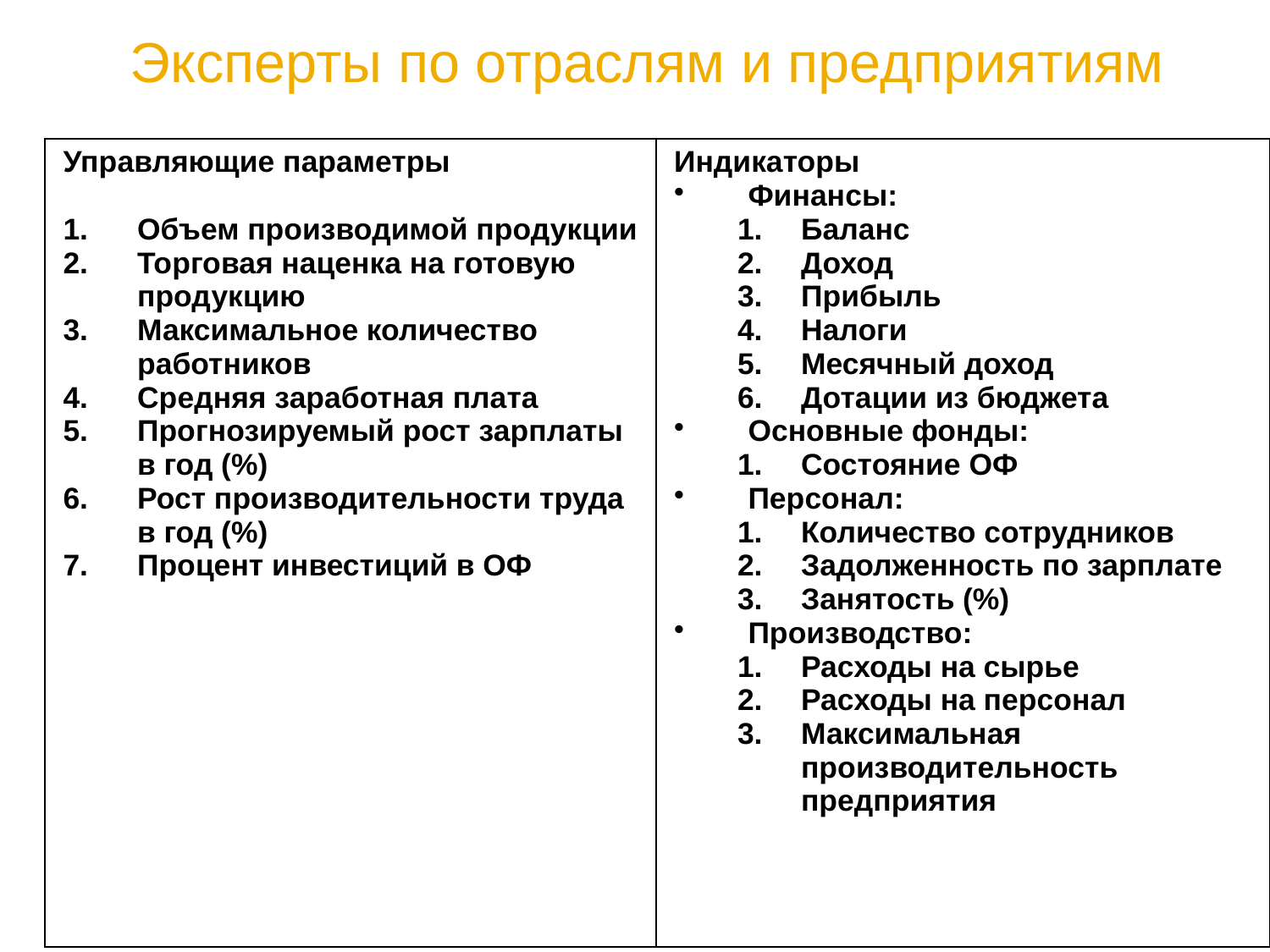

Эксперты по отраслям и предприятиям
| Управляющие параметры Объем производимой продукции Торговая наценка на готовую продукцию Максимальное количество работников Средняя заработная плата Прогнозируемый рост зарплаты в год (%) Рост производительности труда в год (%) Процент инвестиций в ОФ | Индикаторы Финансы: Баланс Доход Прибыль Налоги Месячный доход Дотации из бюджета Основные фонды: Состояние ОФ Персонал: Количество сотрудников Задолженность по зарплате Занятость (%) Производство: Расходы на сырье Расходы на персонал Максимальная производительность предприятия |
| --- | --- |